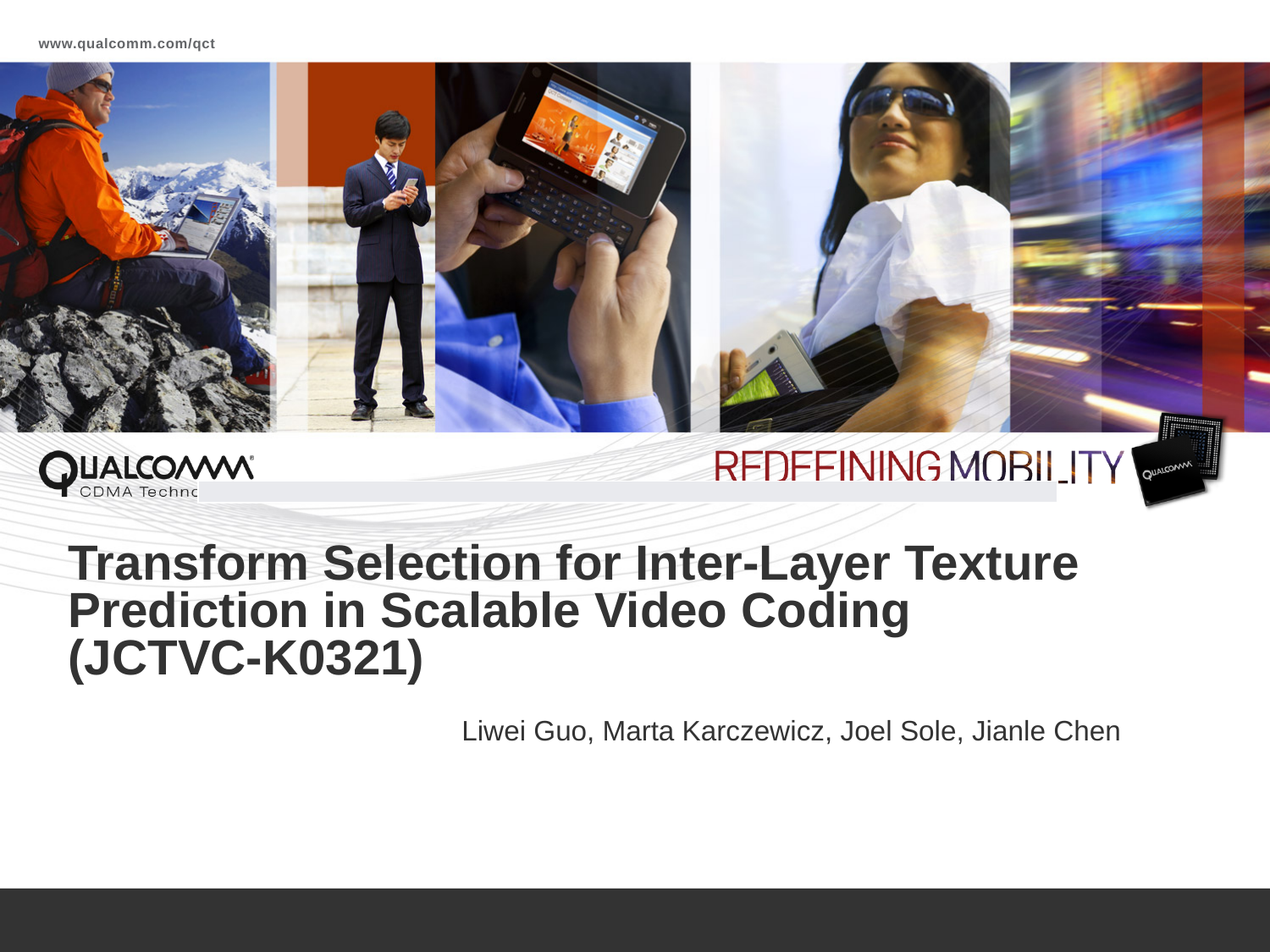

|  |
| --- |
# Transform Selection for Inter-Layer Texture Prediction in Scalable Video Coding (JCTVC-K0321)
Liwei Guo, Marta Karczewicz, Joel Sole, Jianle Chen